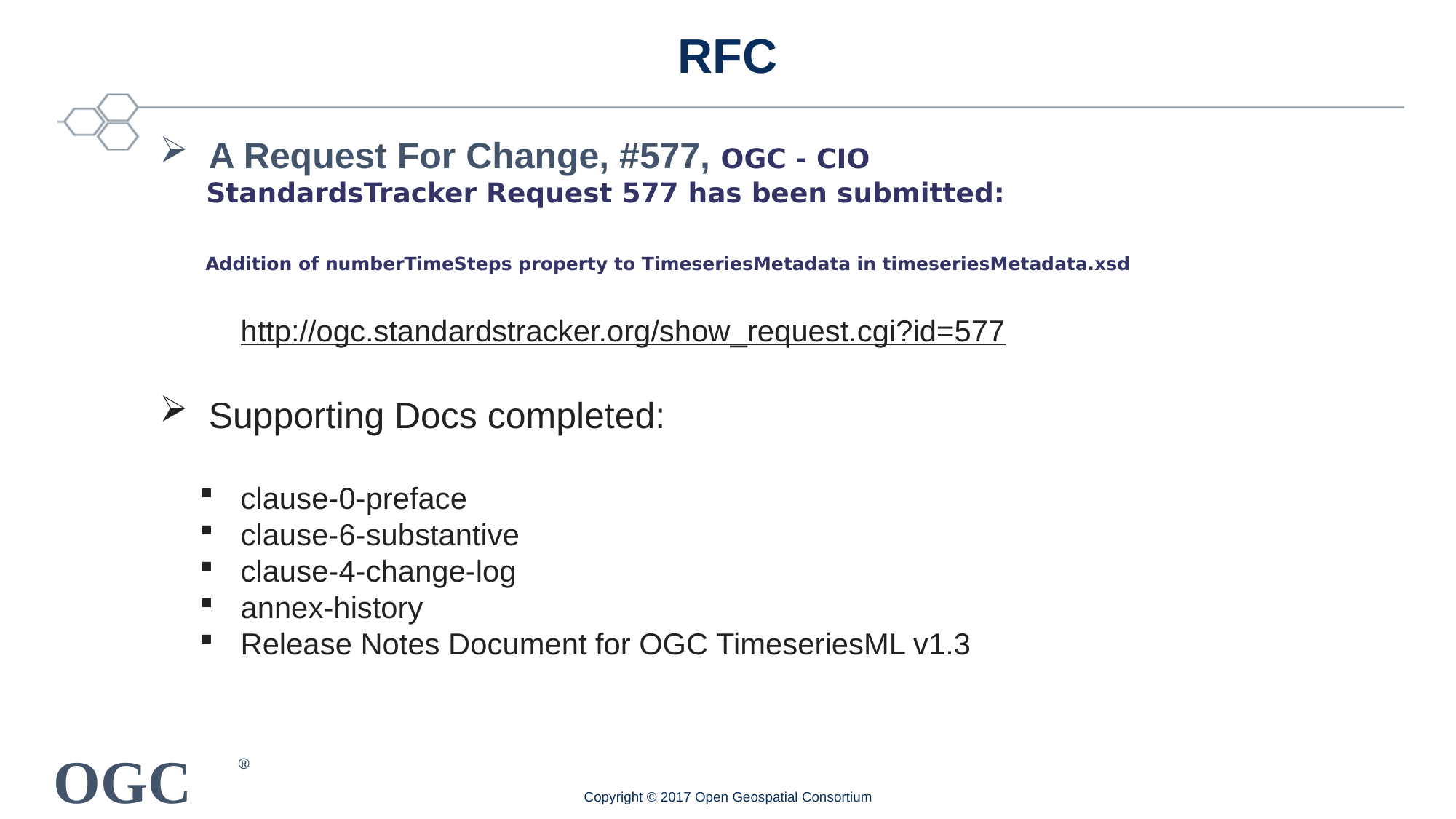

# RFC
  A Request For Change, #577, OGC - CIO
  StandardsTracker Request 577 has been submitted:
      Addition of numberTimeSteps property to TimeseriesMetadata in timeseriesMetadata.xsd

http://ogc.standardstracker.org/show_request.cgi?id=577

  Supporting Docs completed:

clause-0-preface
clause-6-substantive
clause-4-change-log
annex-history
Release Notes Document for OGC TimeseriesML v1.3

Copyright © 2017 Open Geospatial Consortium